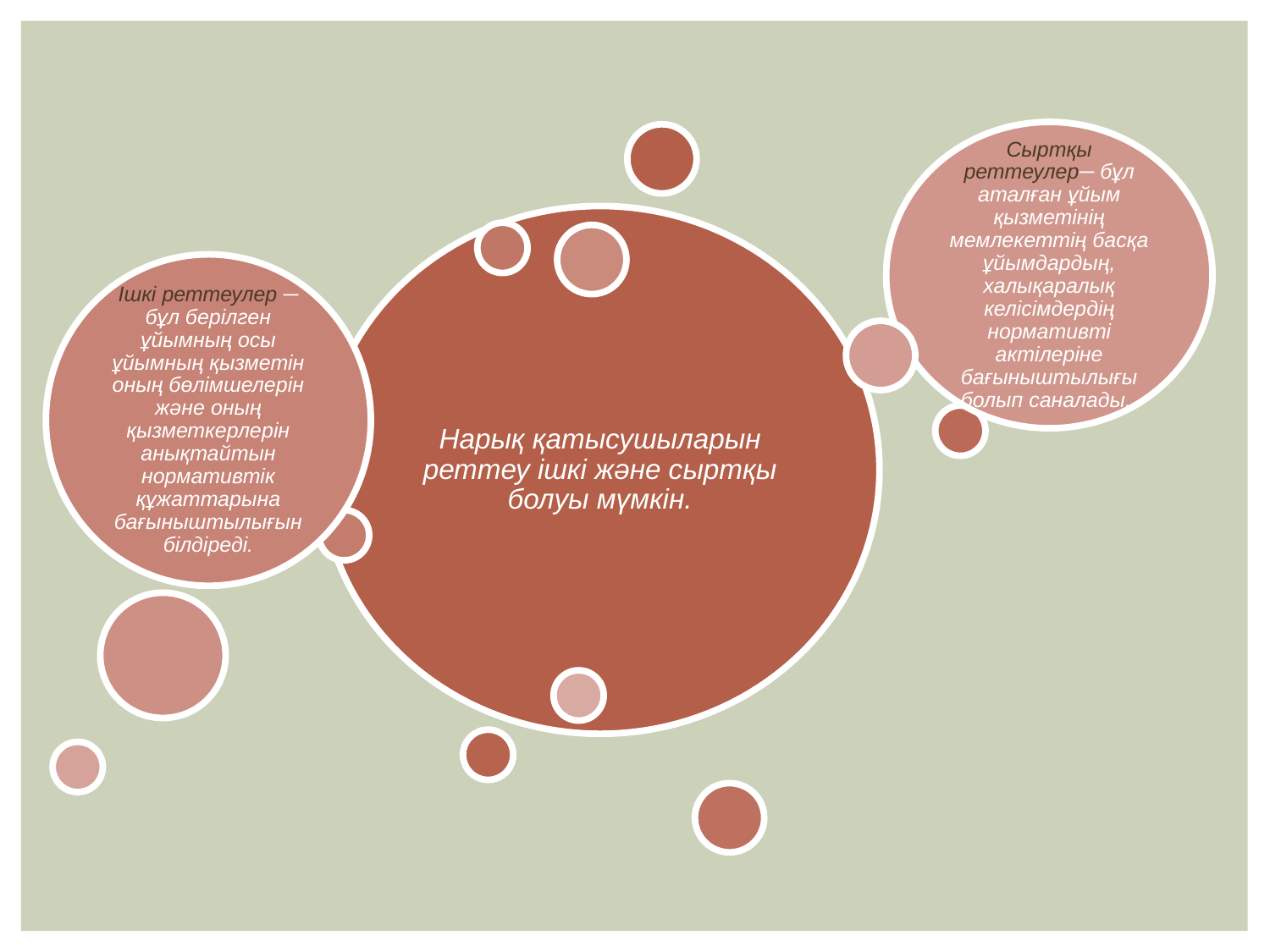

Нарық қатысушыларын реттеу ішкі және сыртқы болуы мүмкін.
Ішкі реттеулер ─ бұл берілген ұйымның осы ұйымның қызметін оның бөлімшелерін және оның қызметкерлерін анықтайтын нормативтік құжаттарына бағыныштылығын білдіреді.
Сыртқы реттеулер─ бұл аталған ұйым қызметінің мемлекеттің басқа ұйымдардың, халықаралық келісімдердің нормативті актілеріне бағыныштылығы болып саналады.